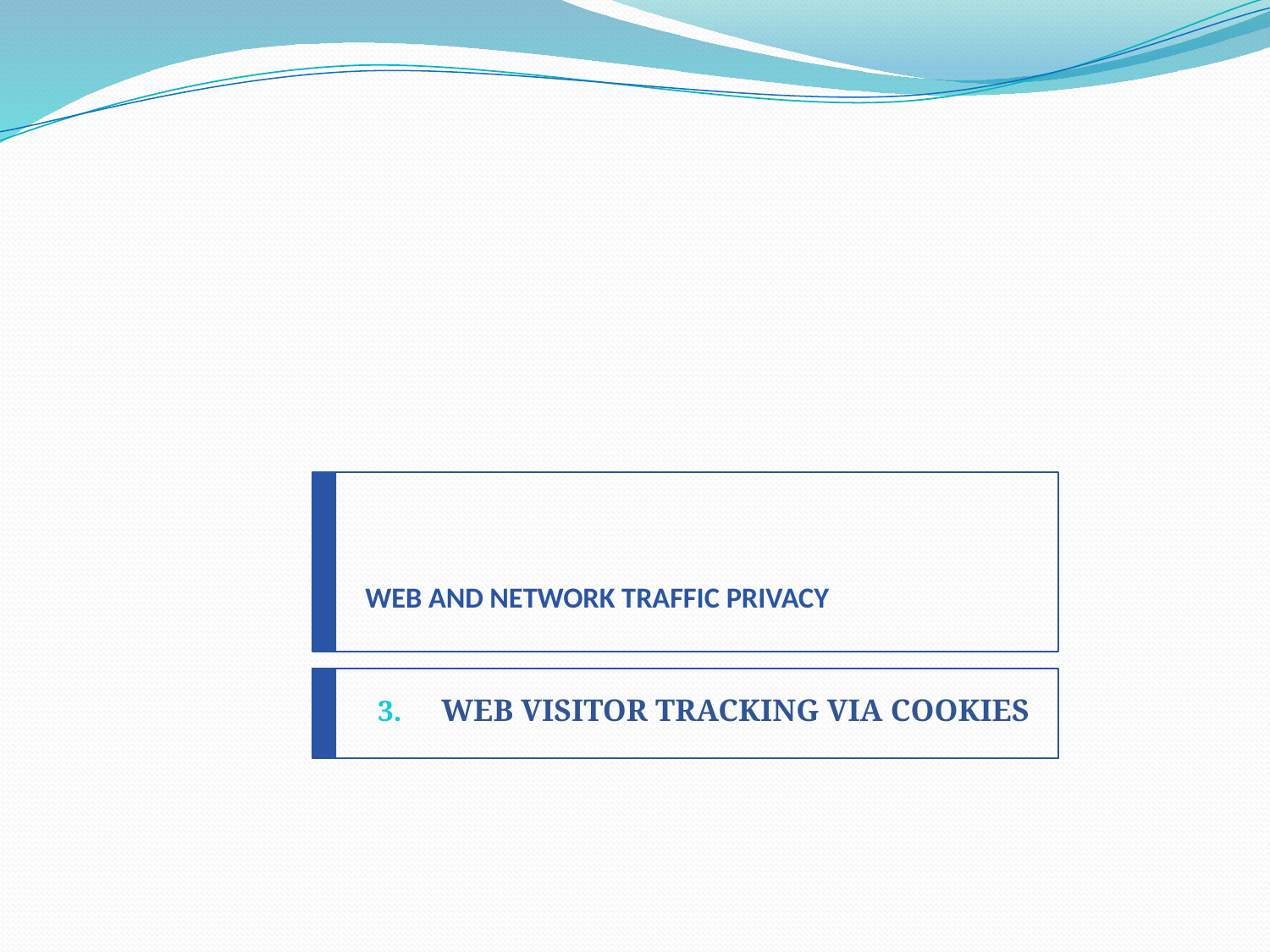

# WEB AND NETWORK TRAFFIC PRIVACY
WEB VISITOR TRACKING VIA COOKIES